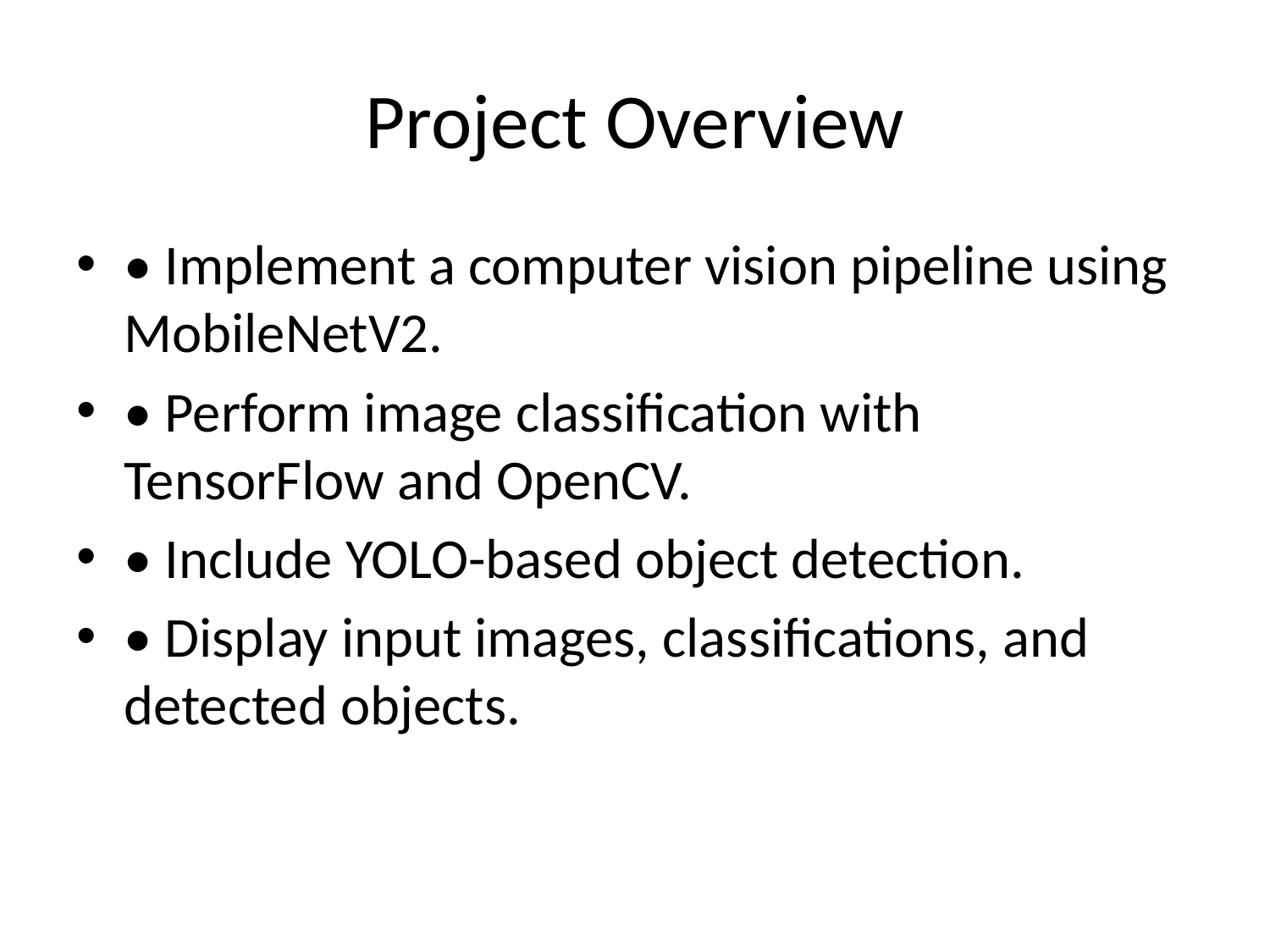

# Project Overview
• Implement a computer vision pipeline using MobileNetV2.
• Perform image classification with TensorFlow and OpenCV.
• Include YOLO-based object detection.
• Display input images, classifications, and detected objects.